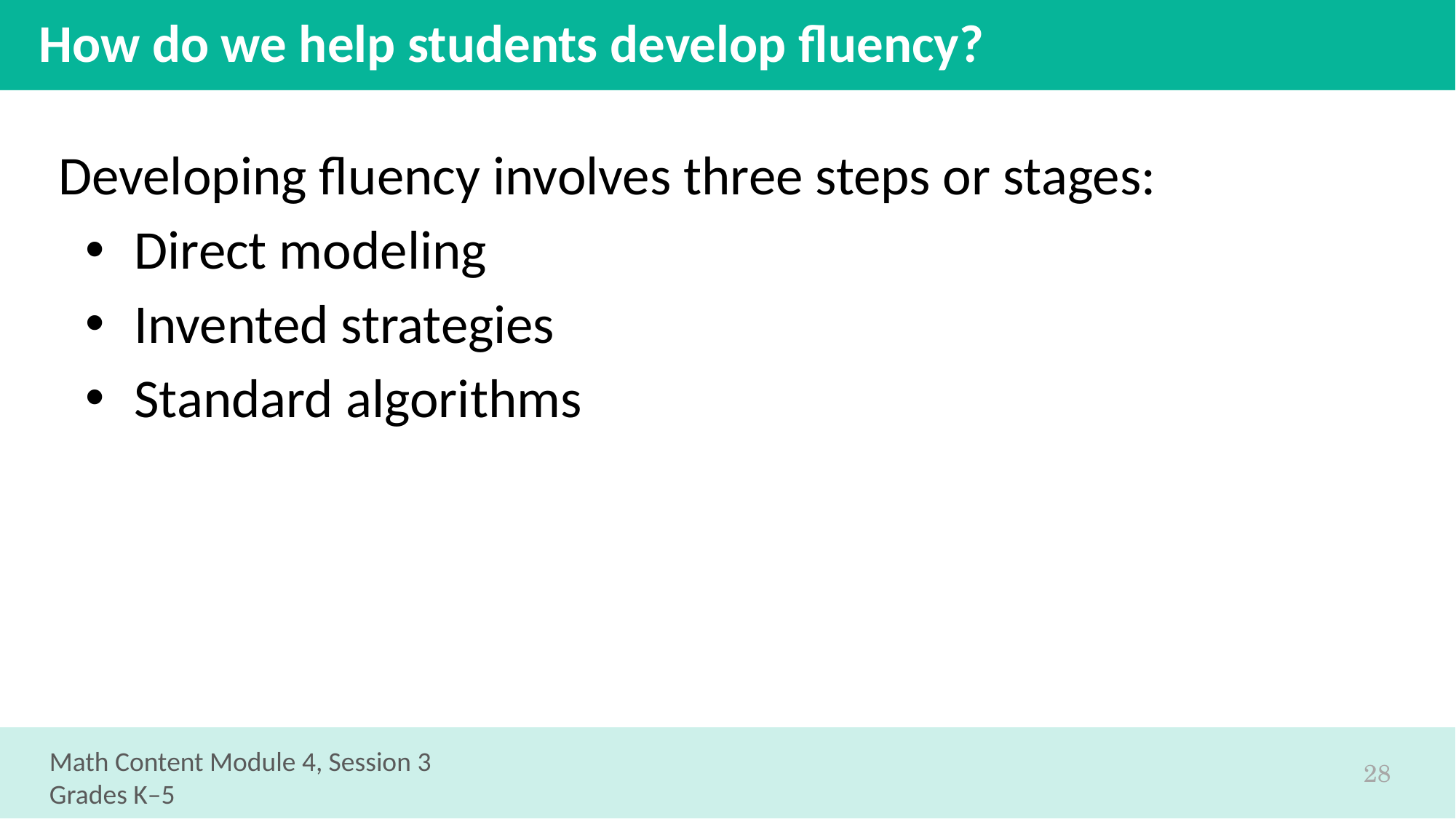

# How do we help students develop fluency?
Developing fluency involves three steps or stages:
Direct modeling
Invented strategies
Standard algorithms
Math Content Module 4, Session 3
Grades K–5
28